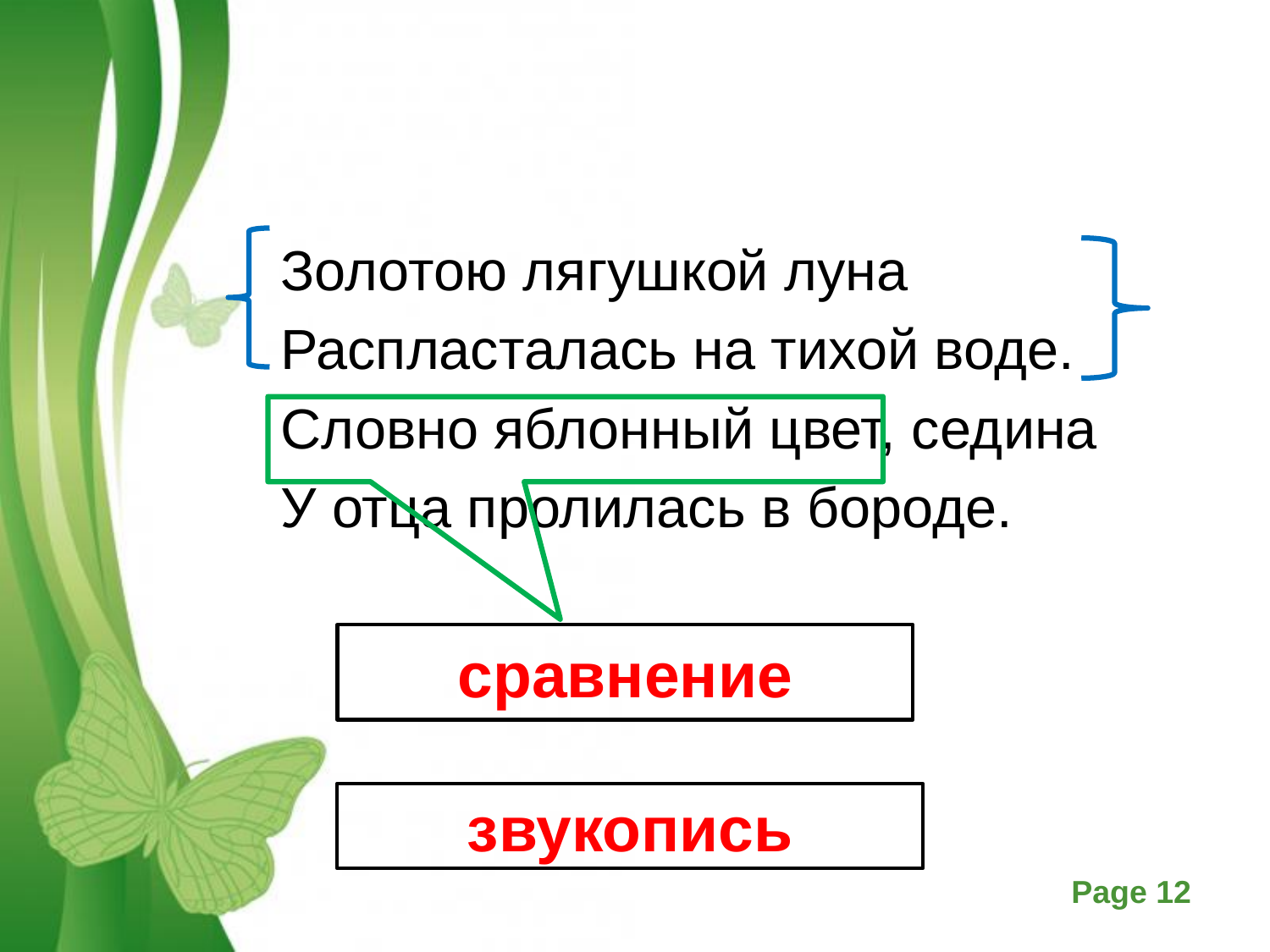

Золотою лягушкой луна
Распласталась на тихой воде.
Словно яблонный цвет, седина
У отца пролилась в бороде.

сравнение
звукопись